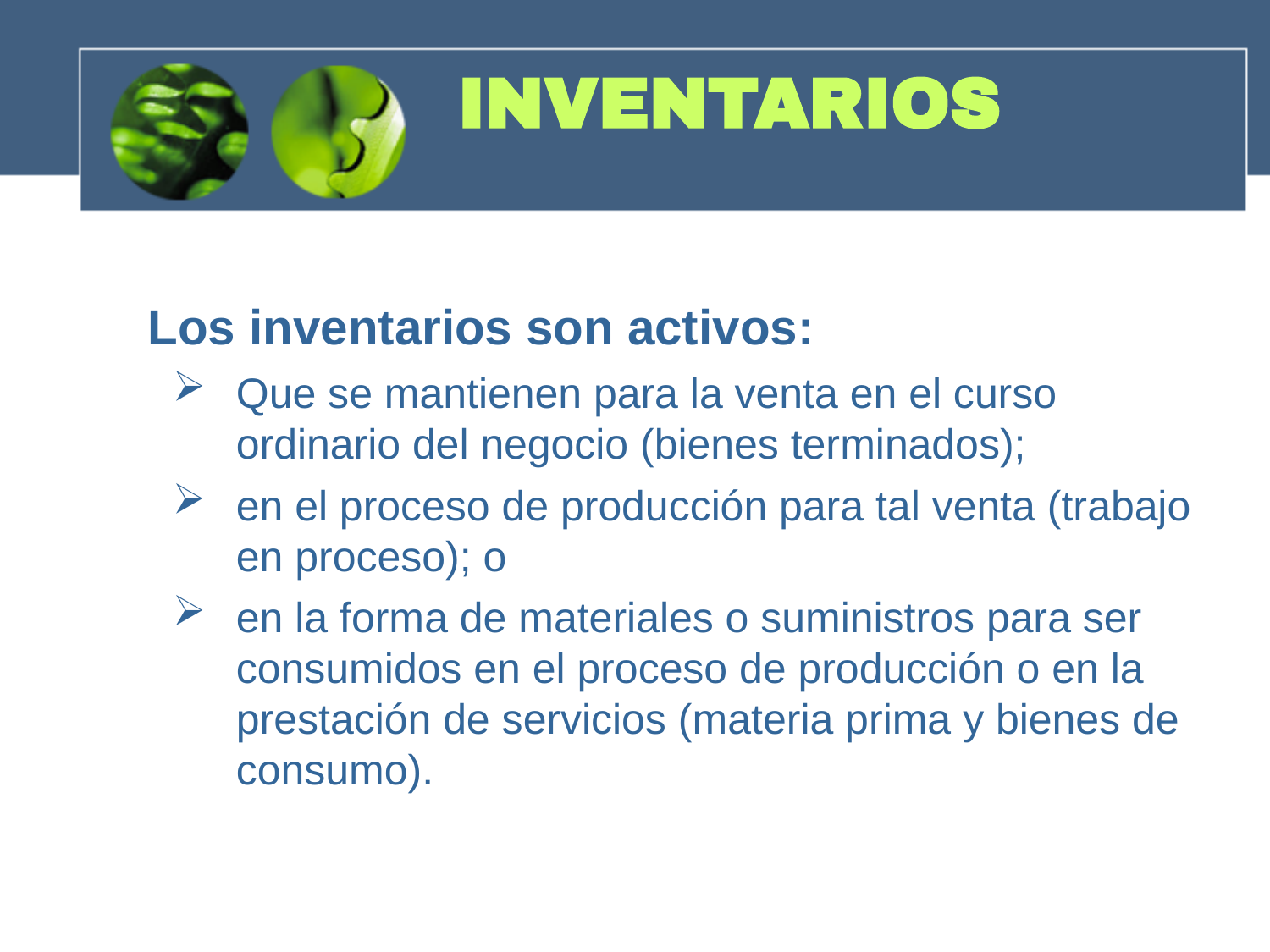

# INVENTARIOS
	Los inventarios son activos:
Que se mantienen para la venta en el curso ordinario del negocio (bienes terminados);
en el proceso de producción para tal venta (trabajo en proceso); o
en la forma de materiales o suministros para ser consumidos en el proceso de producción o en la prestación de servicios (materia prima y bienes de consumo).